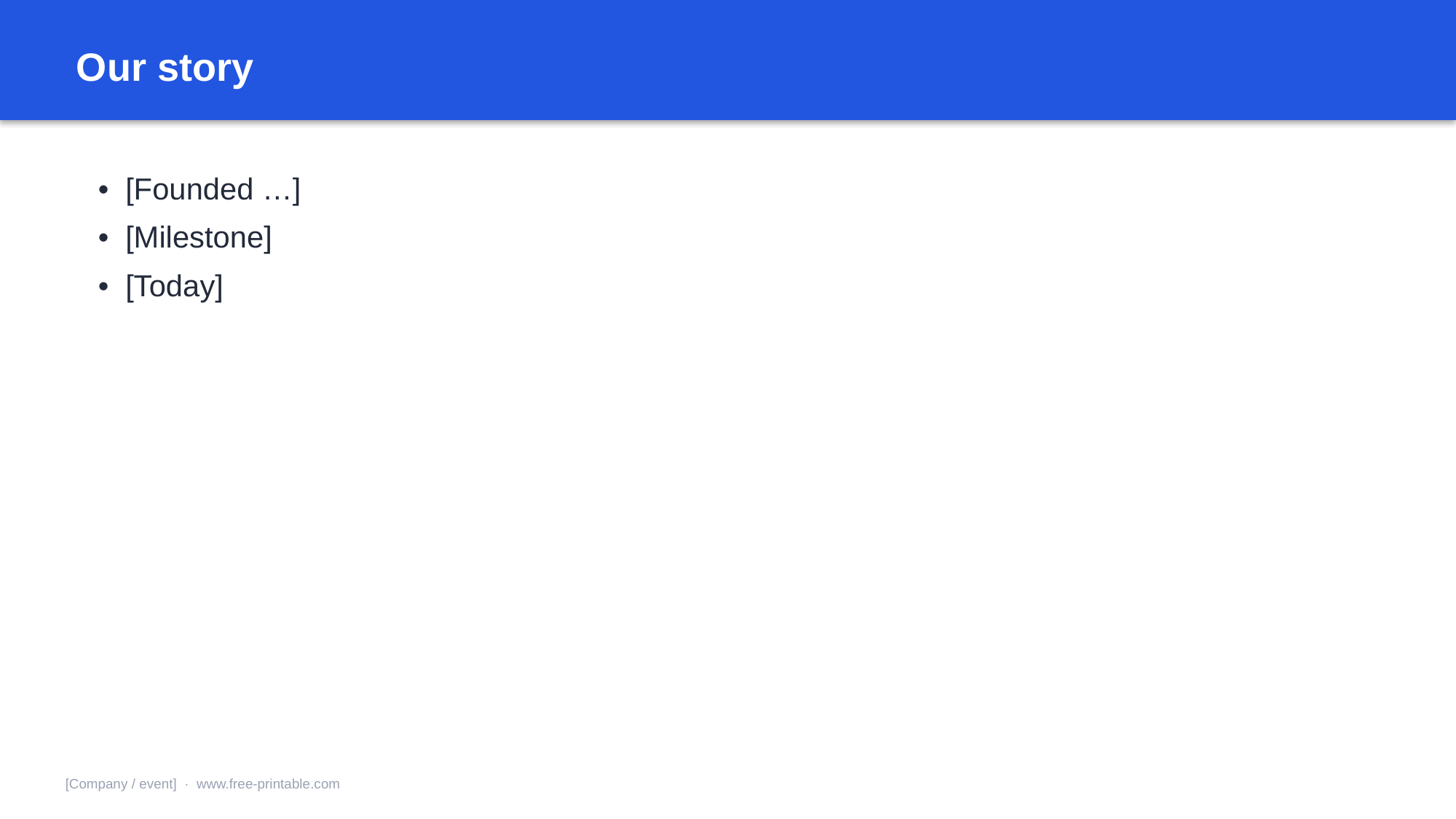

Our story
•  [Founded …]
•  [Milestone]
•  [Today]
[Company / event]  ·  www.free-printable.com